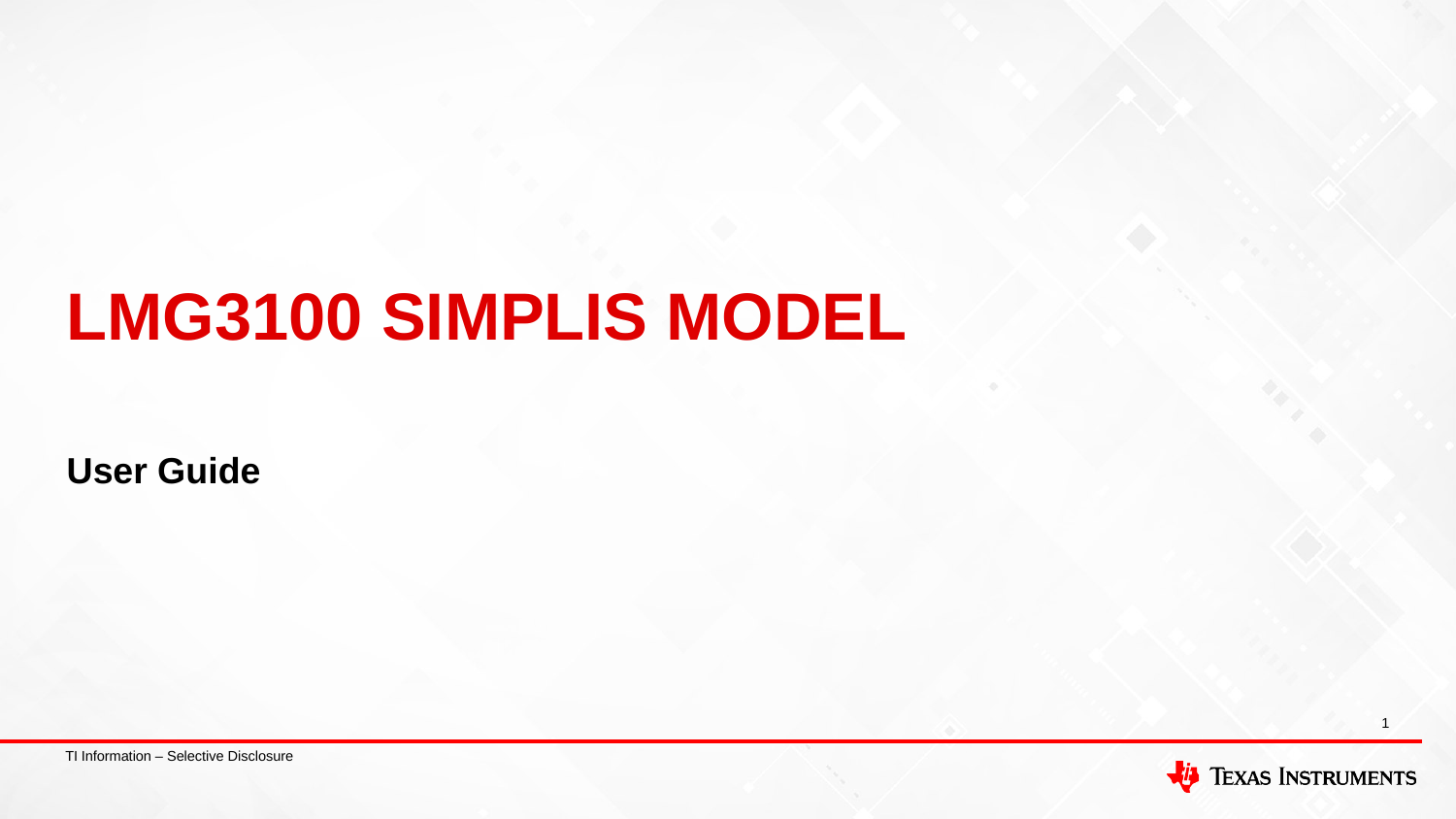

# LMG3100 SIMPLIS MODEL
User Guide
1